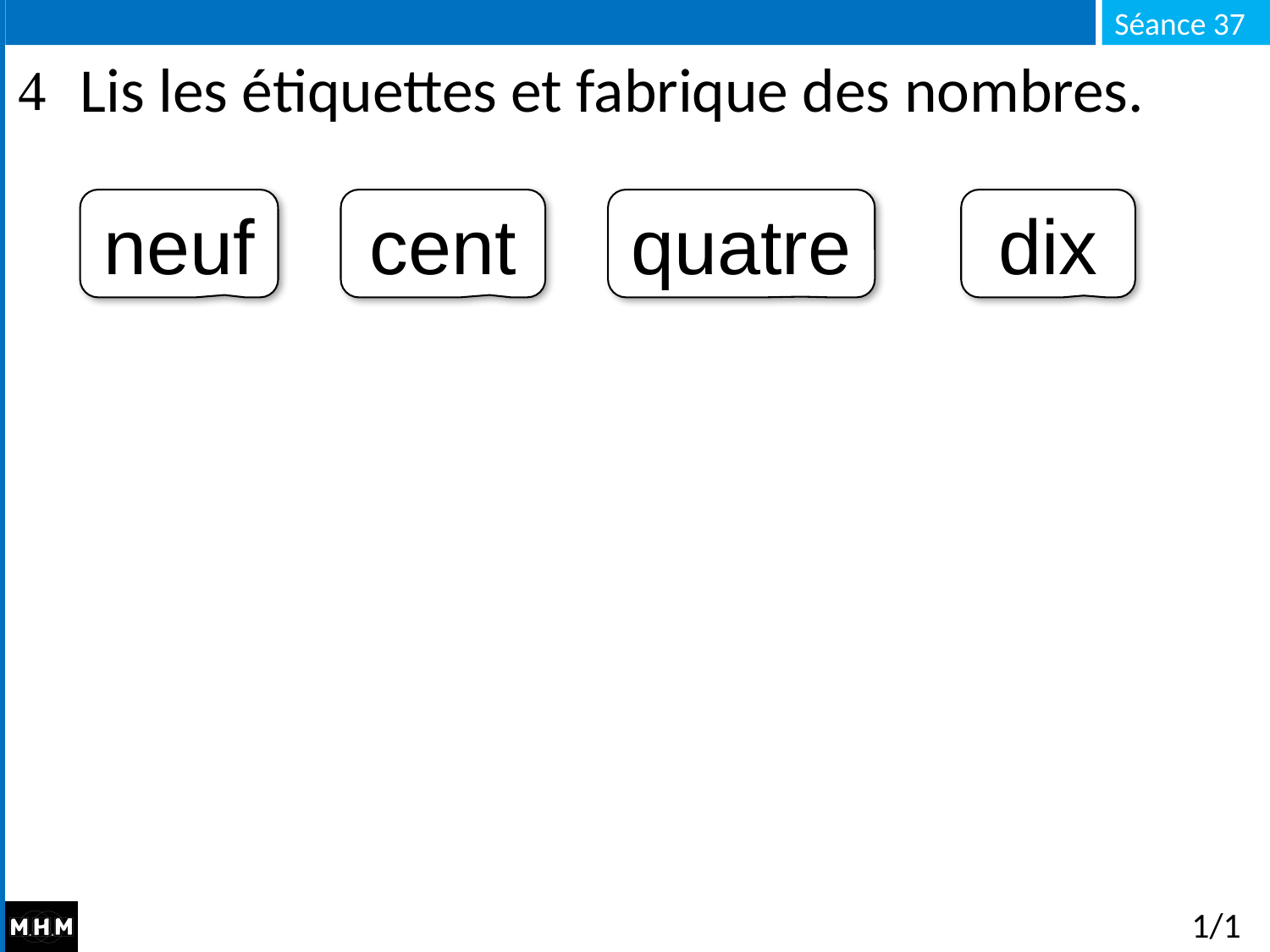

# Lis les étiquettes et fabrique des nombres.
neuf
cent
quatre
dix
1/1